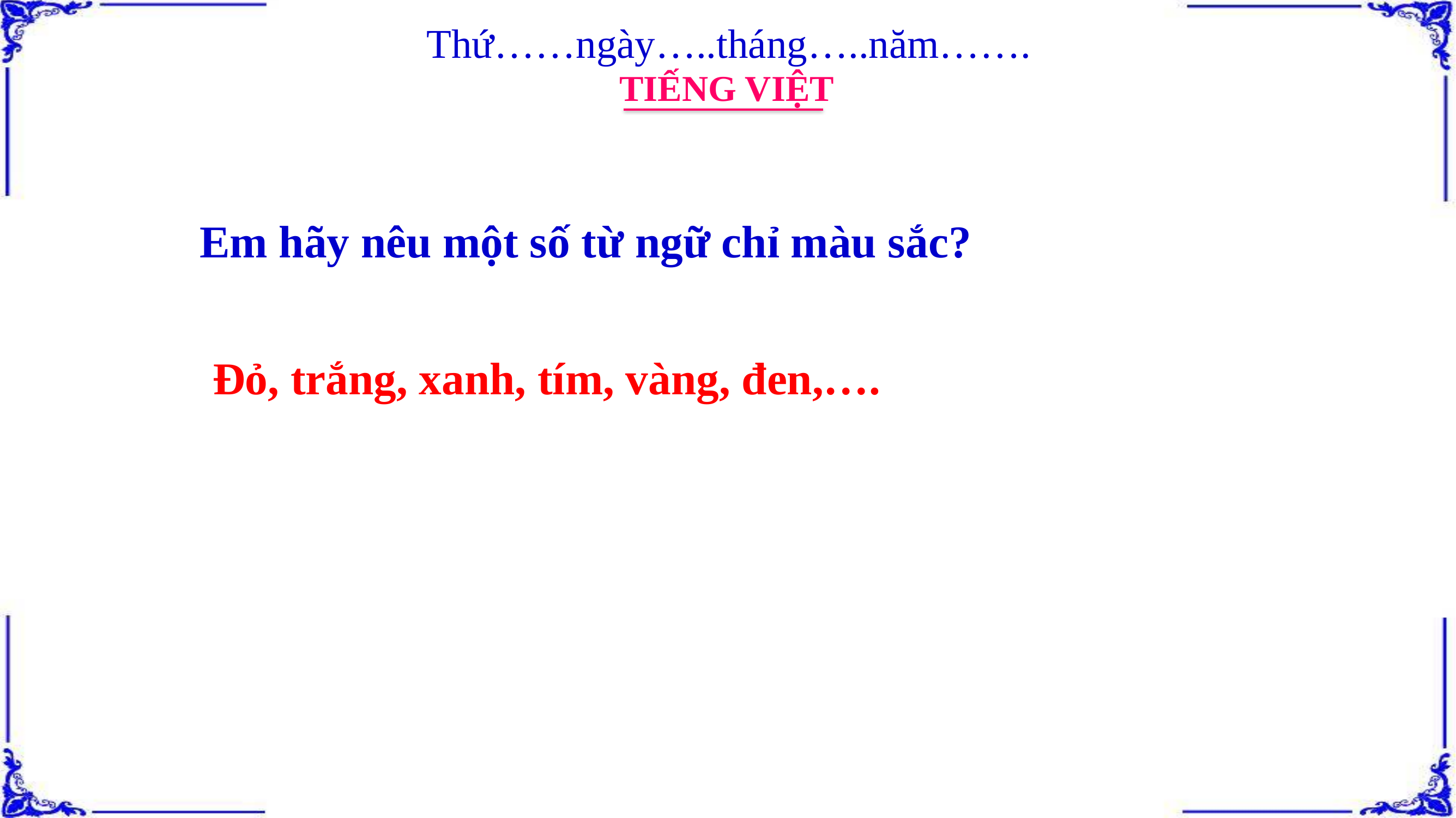

Thứ……ngày…..tháng…..năm…….
TIẾNG VIỆT
Em hãy nêu một số từ ngữ chỉ màu sắc?
Đỏ, trắng, xanh, tím, vàng, đen,….